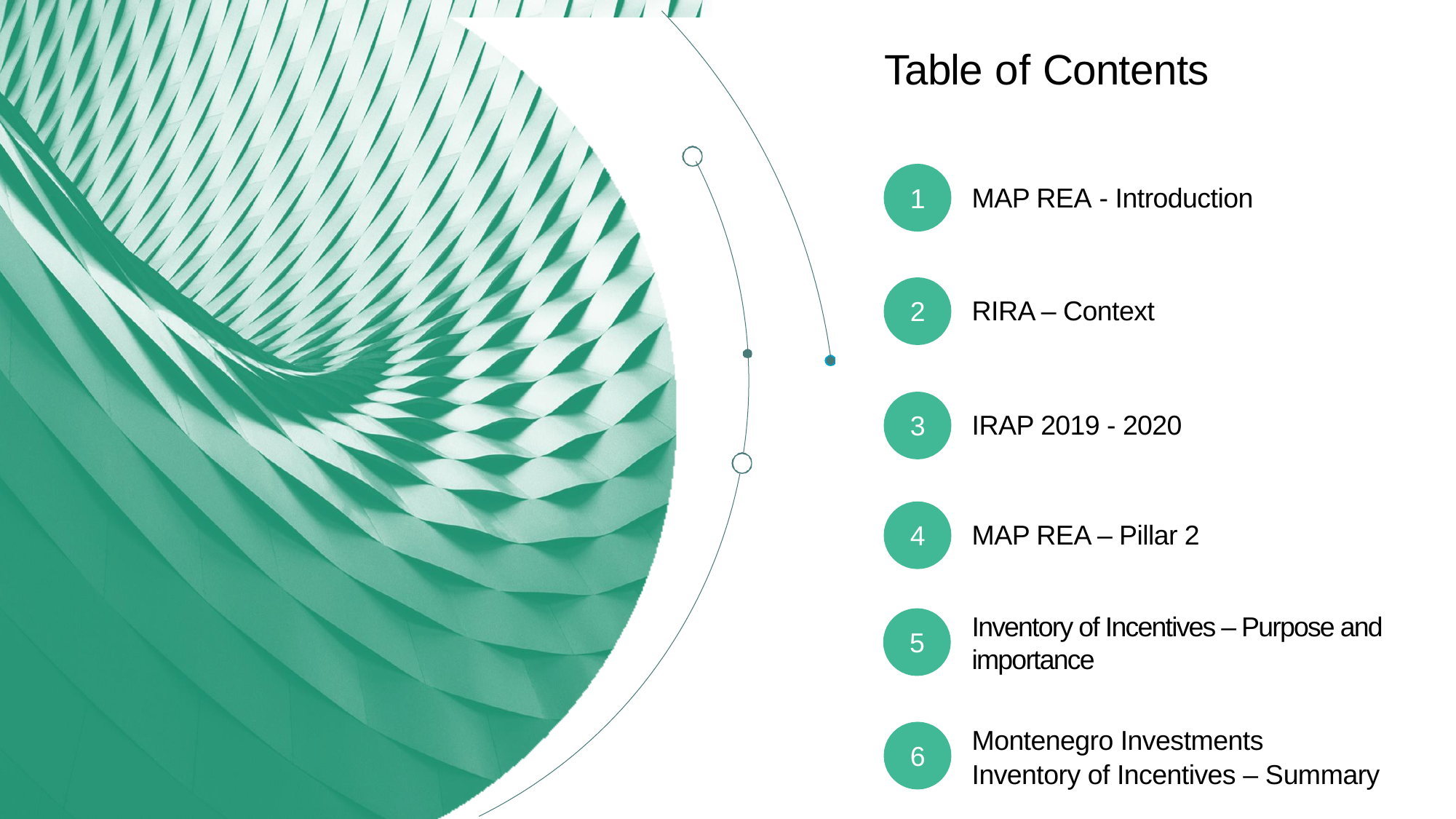

# Table of Contents

MAP REA - Introduction
1

RIRA – Context
2

IRAP 2019 - 2020
3

MAP REA – Pillar 2
4
Inventory of Incentives – Purpose and importance

5
Montenegro Investments
Inventory of Incentives – Summary

6